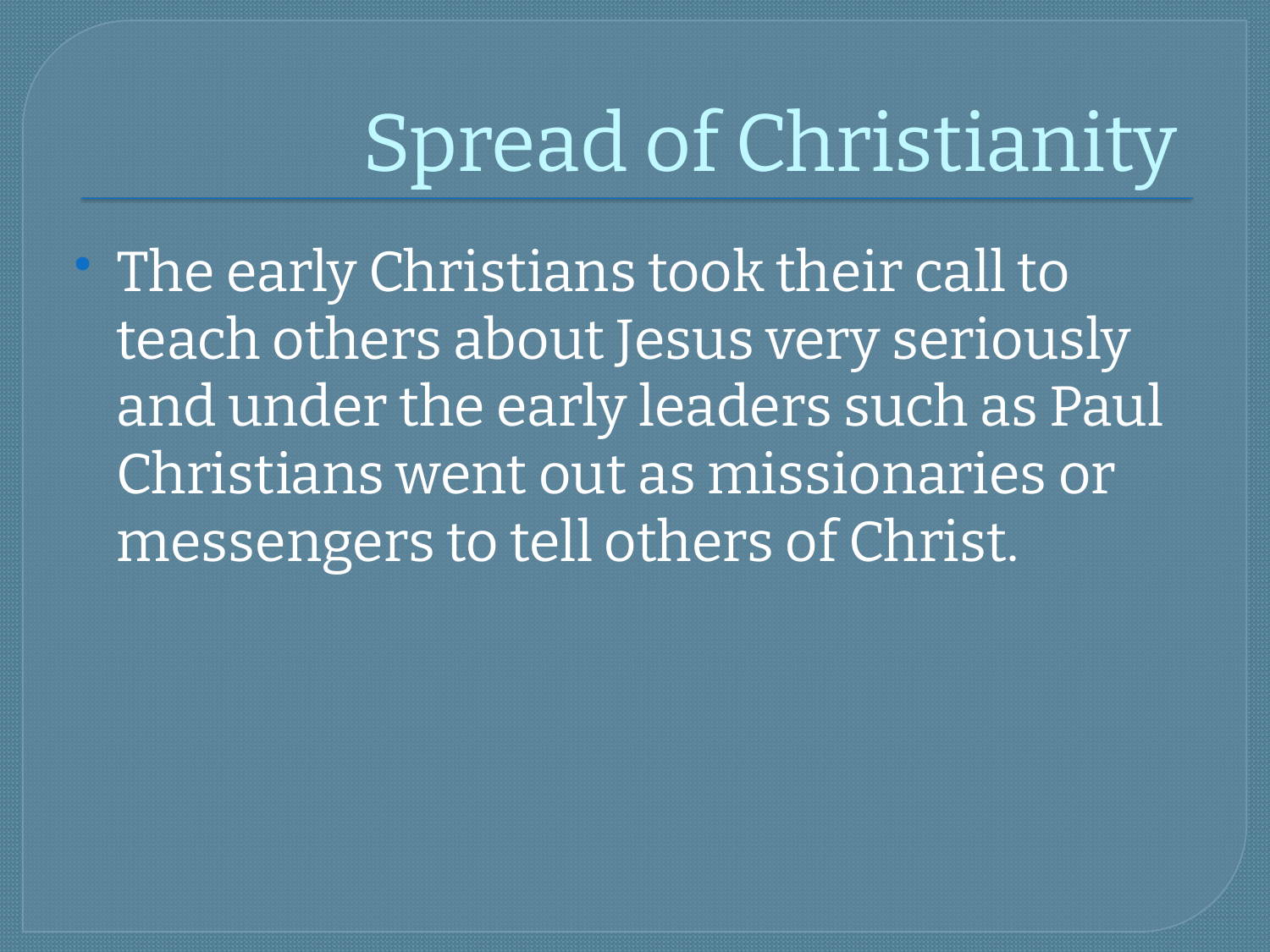

# Spread of Christianity
The early Christians took their call to teach others about Jesus very seriously and under the early leaders such as Paul Christians went out as missionaries or messengers to tell others of Christ.